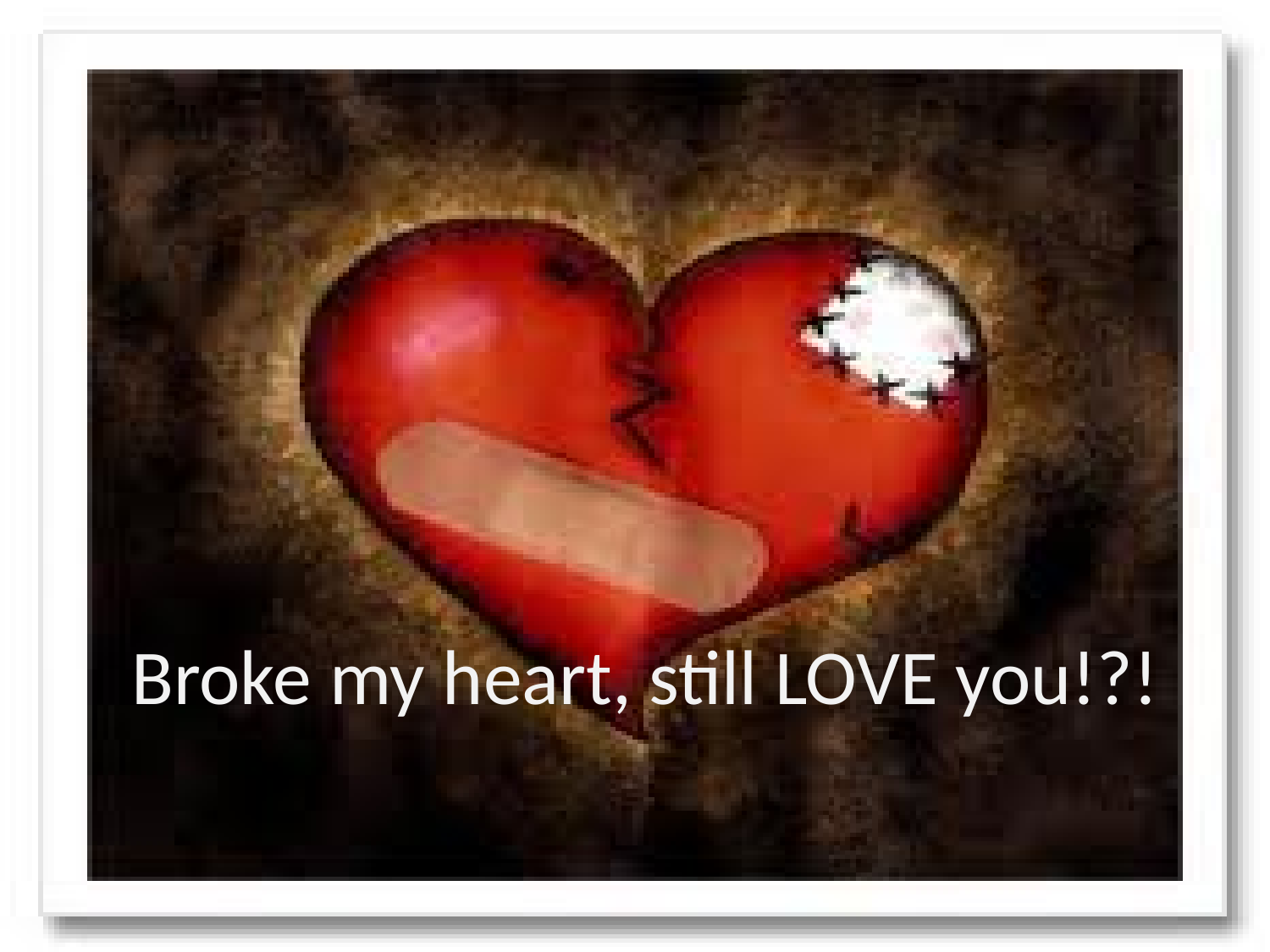

# Broke my heart, still LOVE you!?!